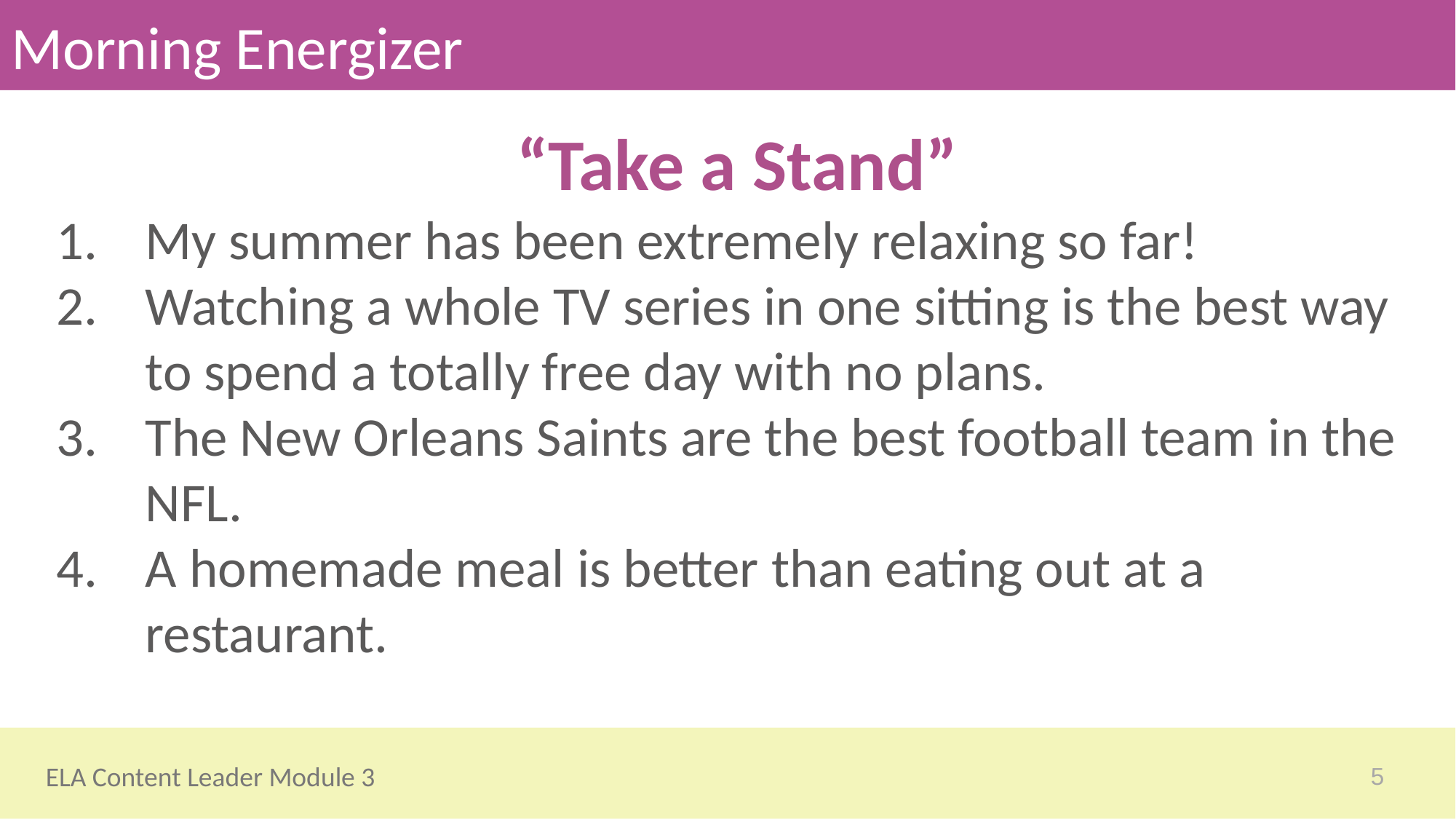

# Morning Energizer
“Take a Stand”
My summer has been extremely relaxing so far!
Watching a whole TV series in one sitting is the best way to spend a totally free day with no plans.
The New Orleans Saints are the best football team in the NFL.
A homemade meal is better than eating out at a restaurant.
5